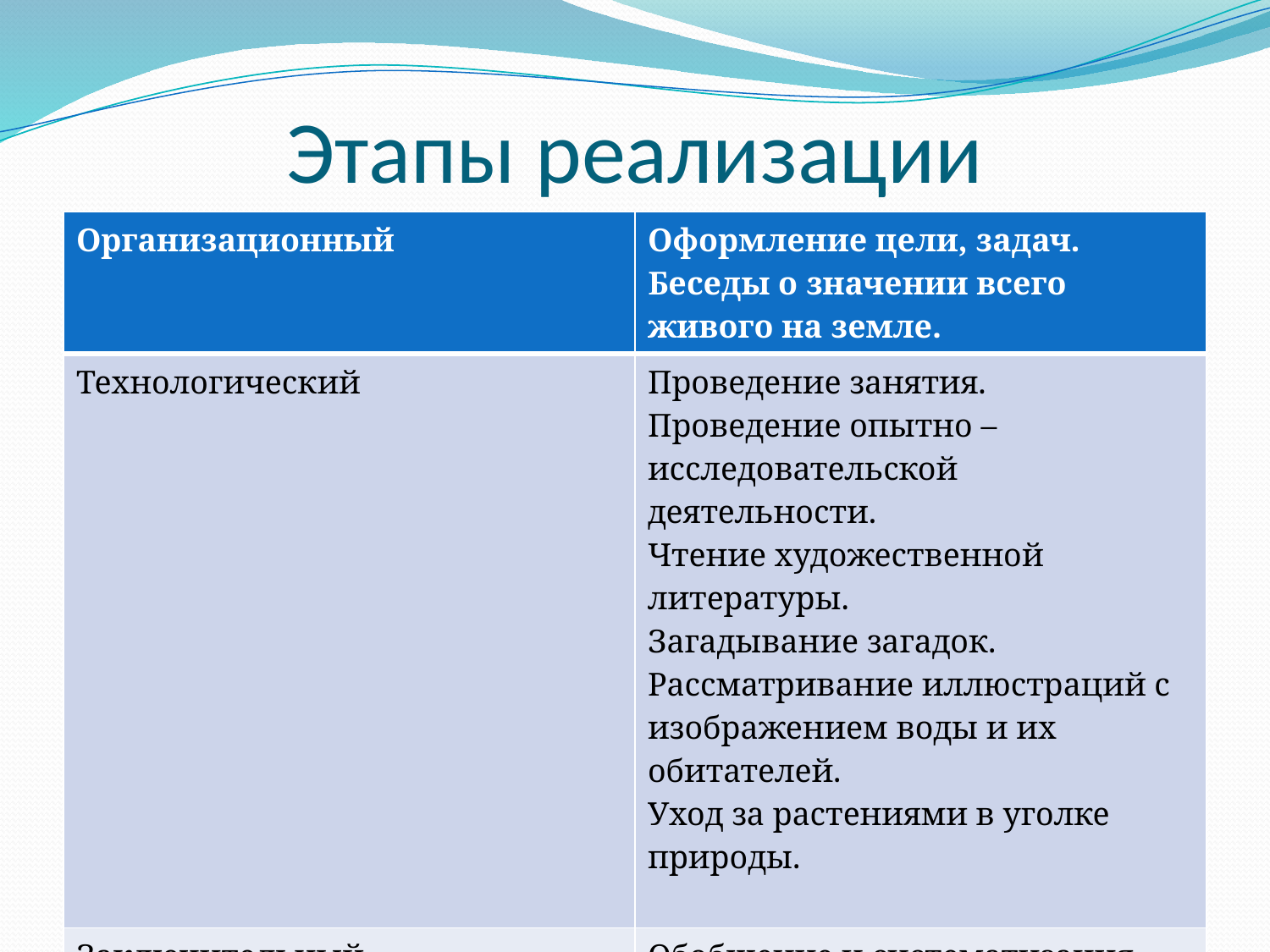

# Этапы реализации
| Организационный | Оформление цели, задач. Беседы о значении всего живого на земле. |
| --- | --- |
| Технологический | Проведение занятия. Проведение опытно – исследовательской деятельности. Чтение художественной литературы. Загадывание загадок. Рассматривание иллюстраций с изображением воды и их обитателей. Уход за растениями в уголке природы. |
| Заключительный | Обобщение и систематизация полученных знаний. Изготовление плаката «Берегите воду!» |